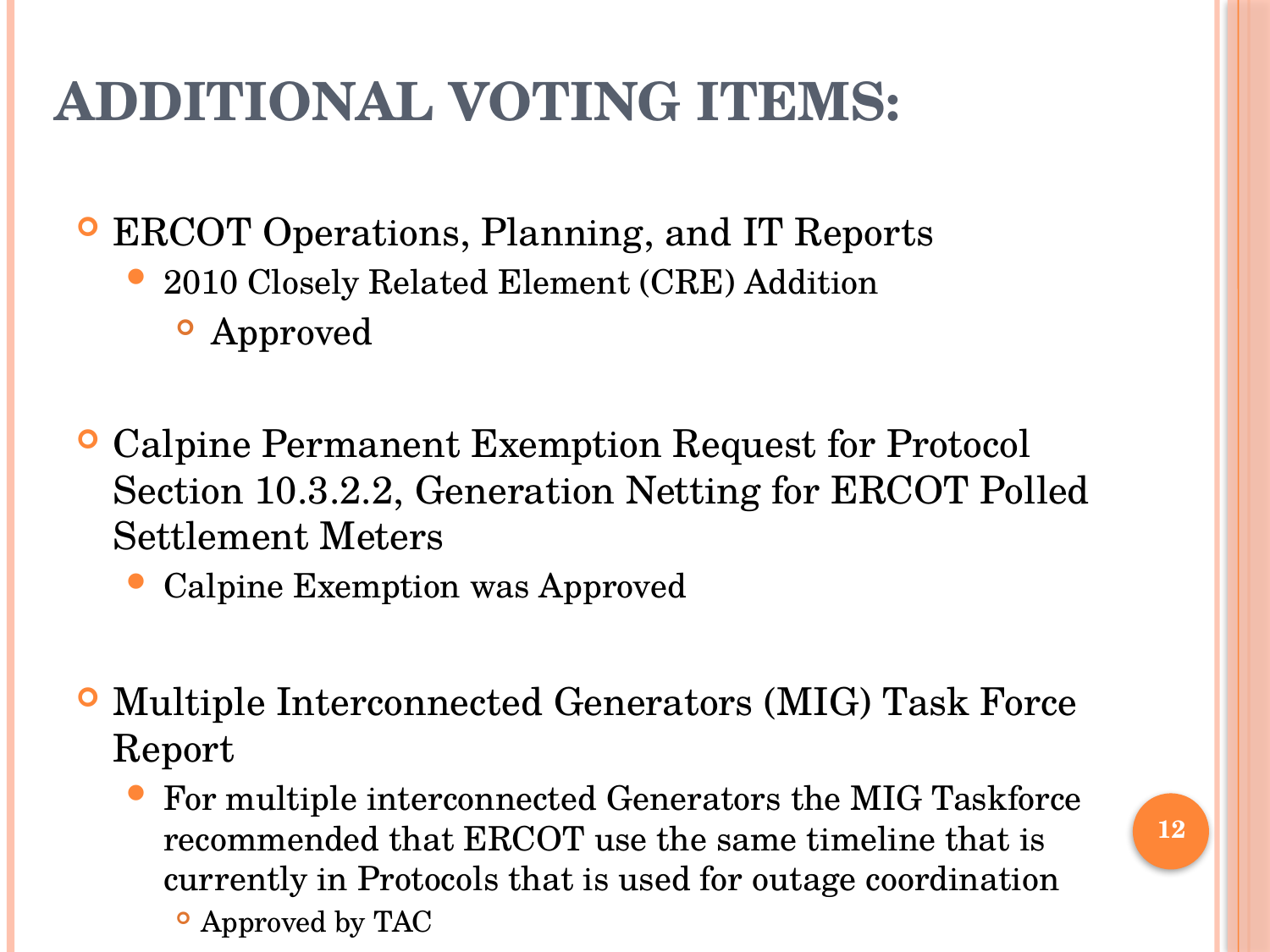

# Additional Voting Items:
ERCOT Operations, Planning, and IT Reports
2010 Closely Related Element (CRE) Addition
 Approved

Calpine Permanent Exemption Request for Protocol Section 10.3.2.2, Generation Netting for ERCOT Polled Settlement Meters
Calpine Exemption was Approved

Multiple Interconnected Generators (MIG) Task Force Report
For multiple interconnected Generators the MIG Taskforce recommended that ERCOT use the same timeline that is currently in Protocols that is used for outage coordination
Approved by TAC
12